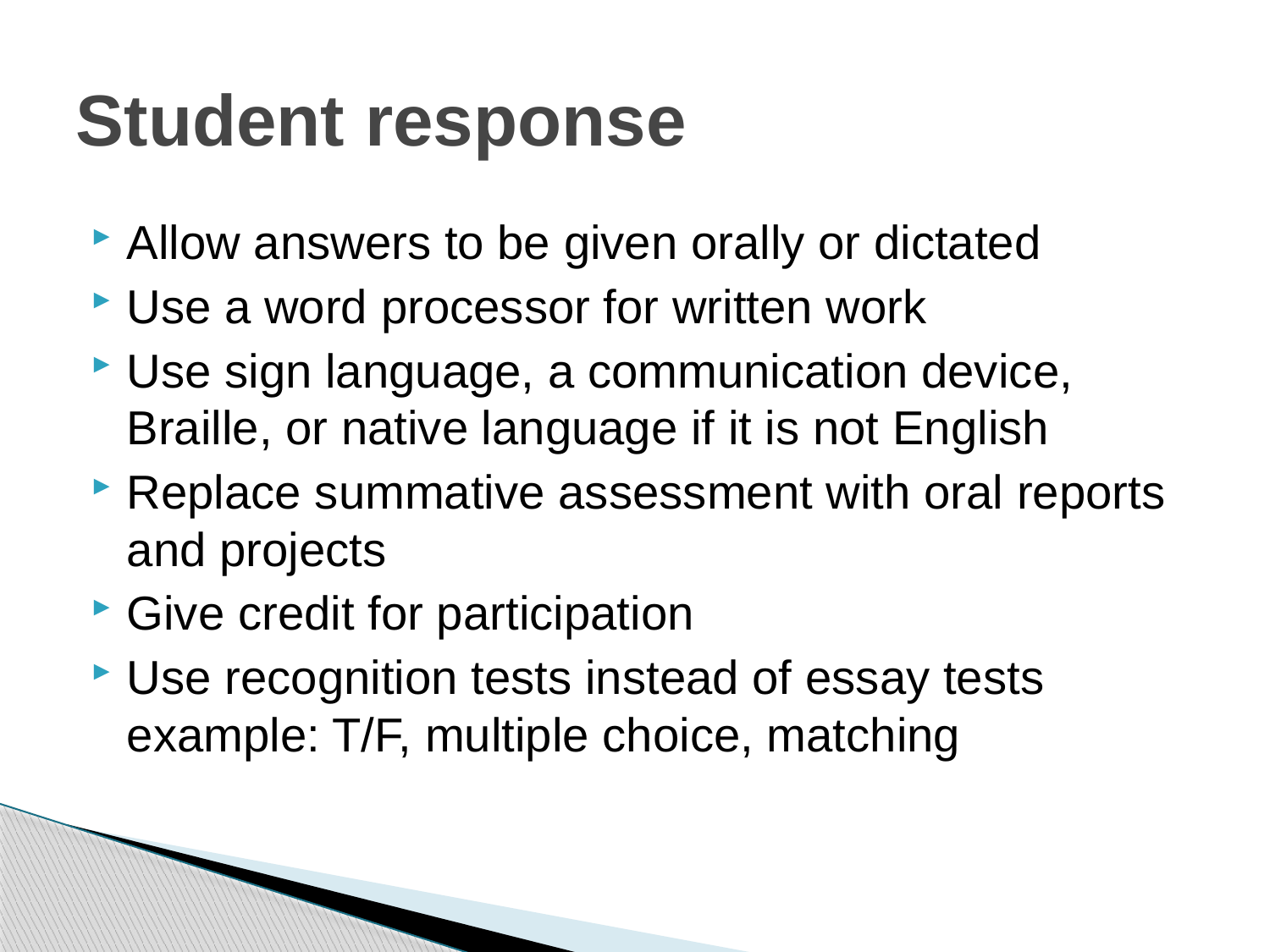

# Student response
Allow answers to be given orally or dictated
Use a word processor for written work
Use sign language, a communication device, Braille, or native language if it is not English
Replace summative assessment with oral reports and projects
Give credit for participation
Use recognition tests instead of essay tests example: T/F, multiple choice, matching